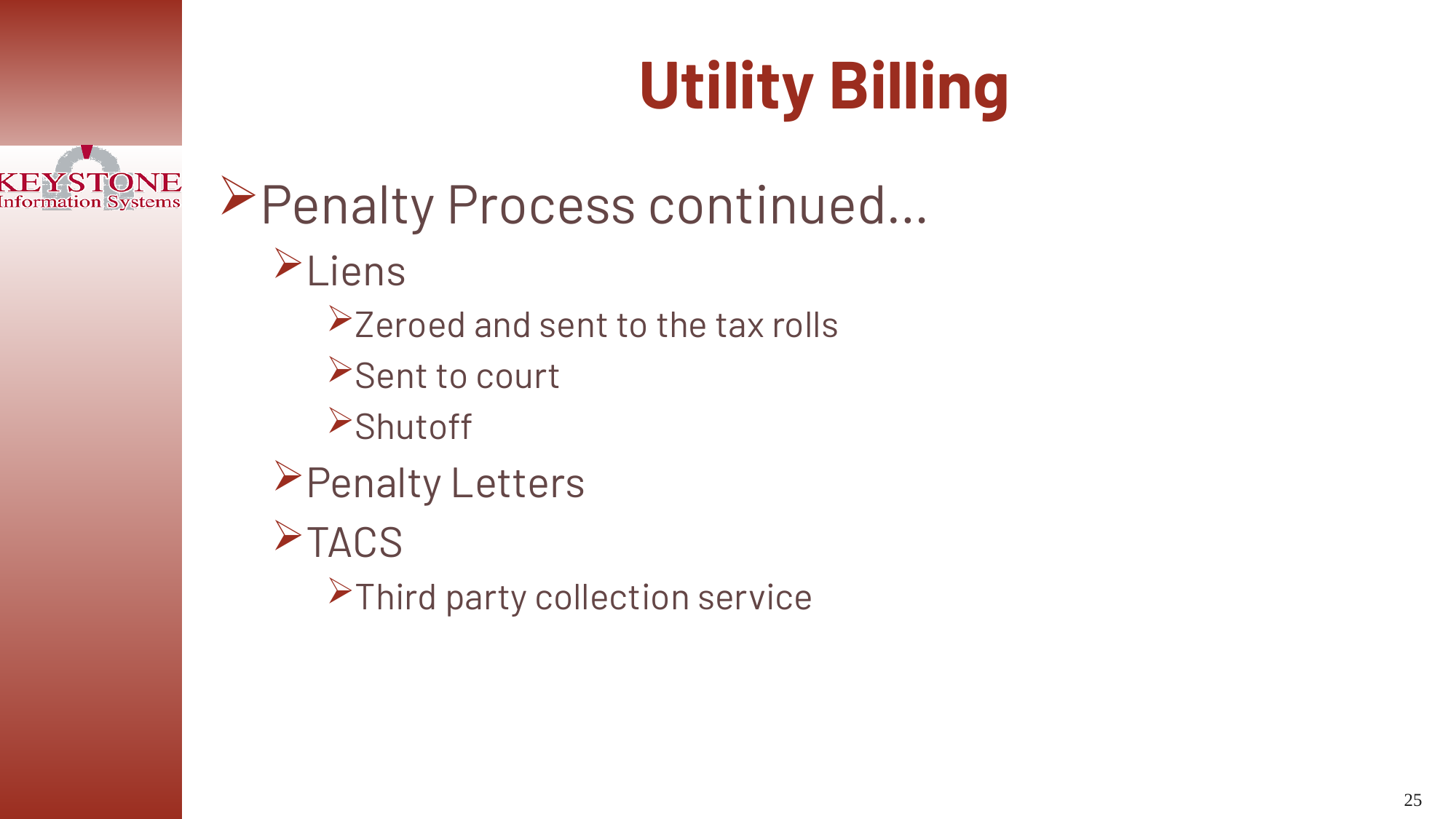

Utility Billing
Penalty Process continued…
Liens
Zeroed and sent to the tax rolls
Sent to court
Shutoff
Penalty Letters
TACS
Third party collection service

25